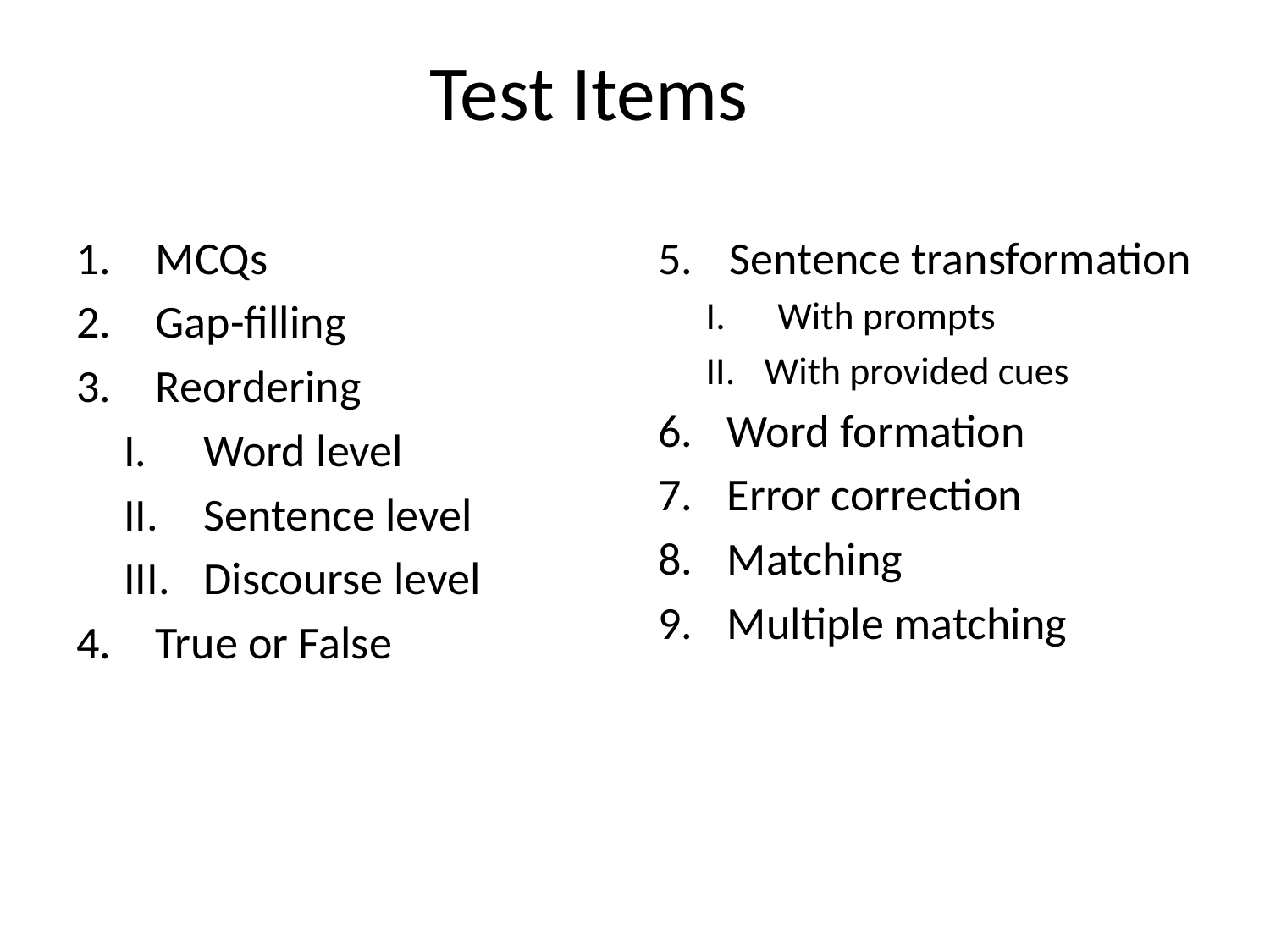

# Test Items
MCQs
Gap-filling
Reordering
Word level
Sentence level
Discourse level
True or False

Sentence transformation
With prompts
With provided cues
Word formation
Error correction
Matching
Multiple matching